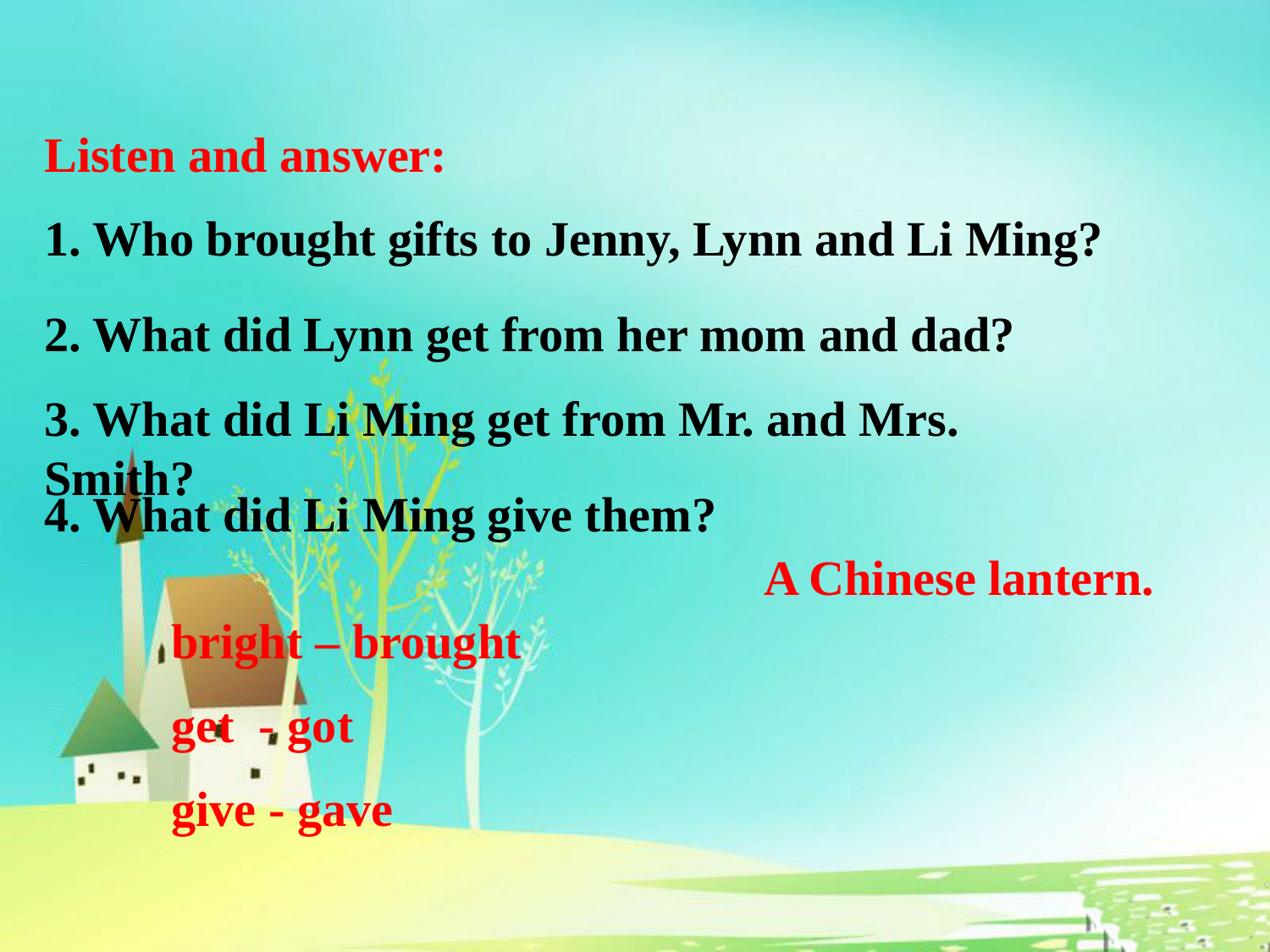

Listen and answer:
1. Who brought gifts to Jenny, Lynn and Li Ming?
2. What did Lynn get from her mom and dad?
3. What did Li Ming get from Mr. and Mrs. Smith?
4. What did Li Ming give them?
A Chinese lantern.
bright – brought
get  - got
give - gave